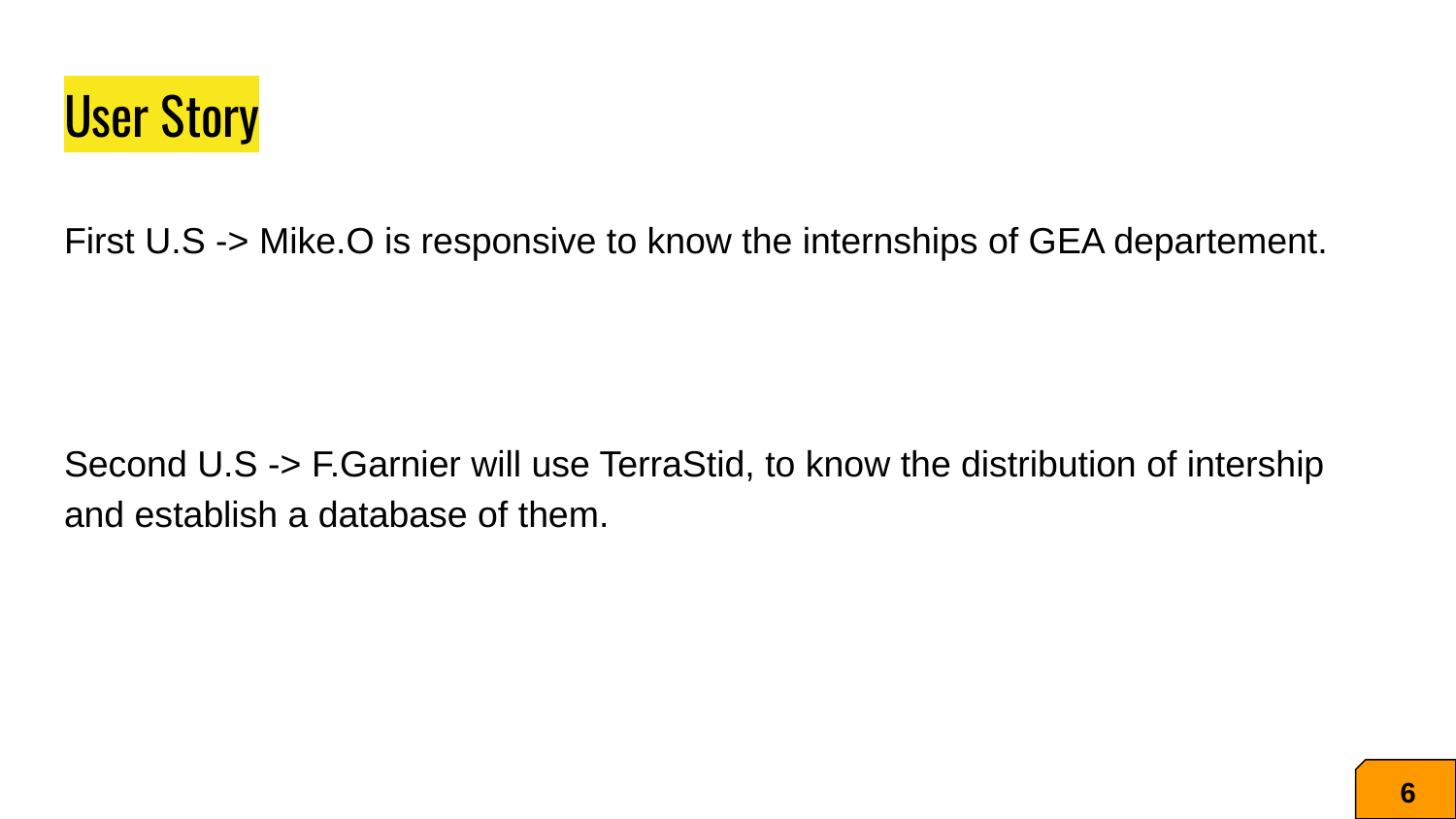

# User Story
First U.S -> Mike.O is responsive to know the internships of GEA departement.

Second U.S -> F.Garnier will use TerraStid, to know the distribution of intership and establish a database of them.
6